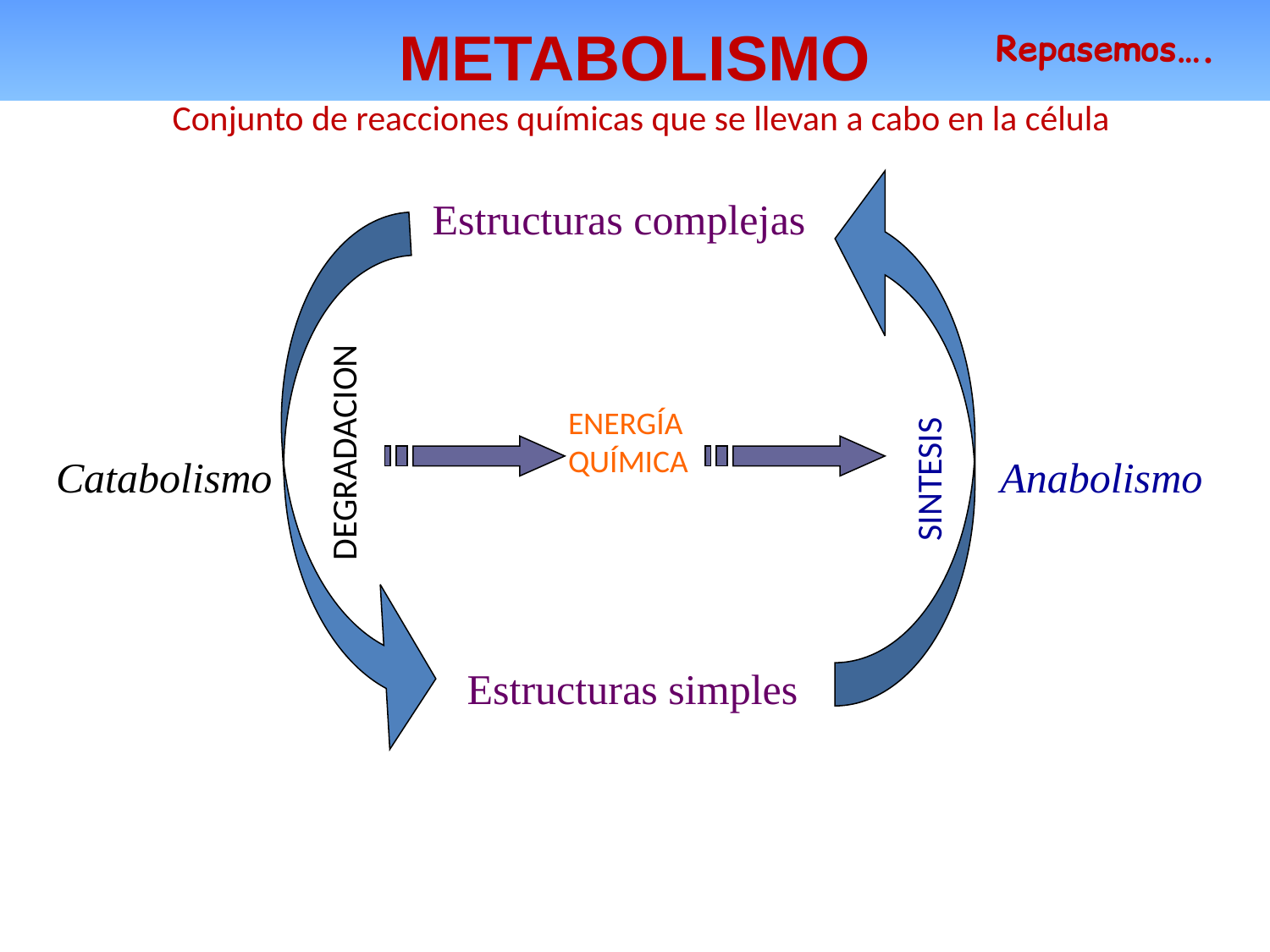

METABOLISMO
Repasemos….
Conjunto de reacciones químicas que se llevan a cabo en la célula

SINTESIS
Estructuras complejas

ENERGÍA
QUÍMICA
DEGRADACION

Estructuras simples
Catabolismo
Anabolismo